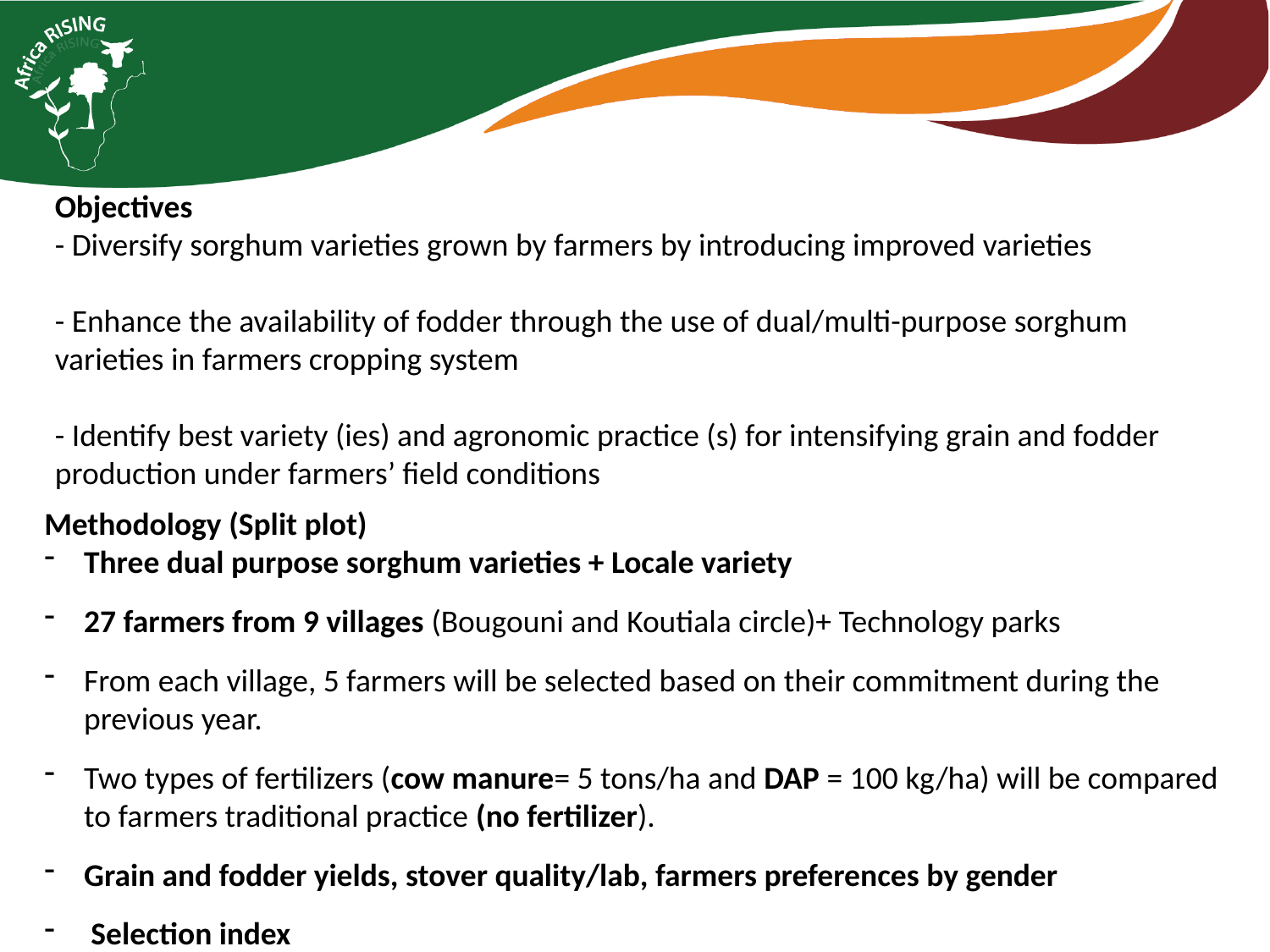

Objectives
- Diversify sorghum varieties grown by farmers by introducing improved varieties

- Enhance the availability of fodder through the use of dual/multi-purpose sorghum varieties in farmers cropping system

- Identify best variety (ies) and agronomic practice (s) for intensifying grain and fodder production under farmers’ field conditions
Methodology (Split plot)
Three dual purpose sorghum varieties + Locale variety
27 farmers from 9 villages (Bougouni and Koutiala circle)+ Technology parks
From each village, 5 farmers will be selected based on their commitment during the previous year.
Two types of fertilizers (cow manure= 5 tons/ha and DAP = 100 kg/ha) will be compared to farmers traditional practice (no fertilizer).
Grain and fodder yields, stover quality/lab, farmers preferences by gender
 Selection index